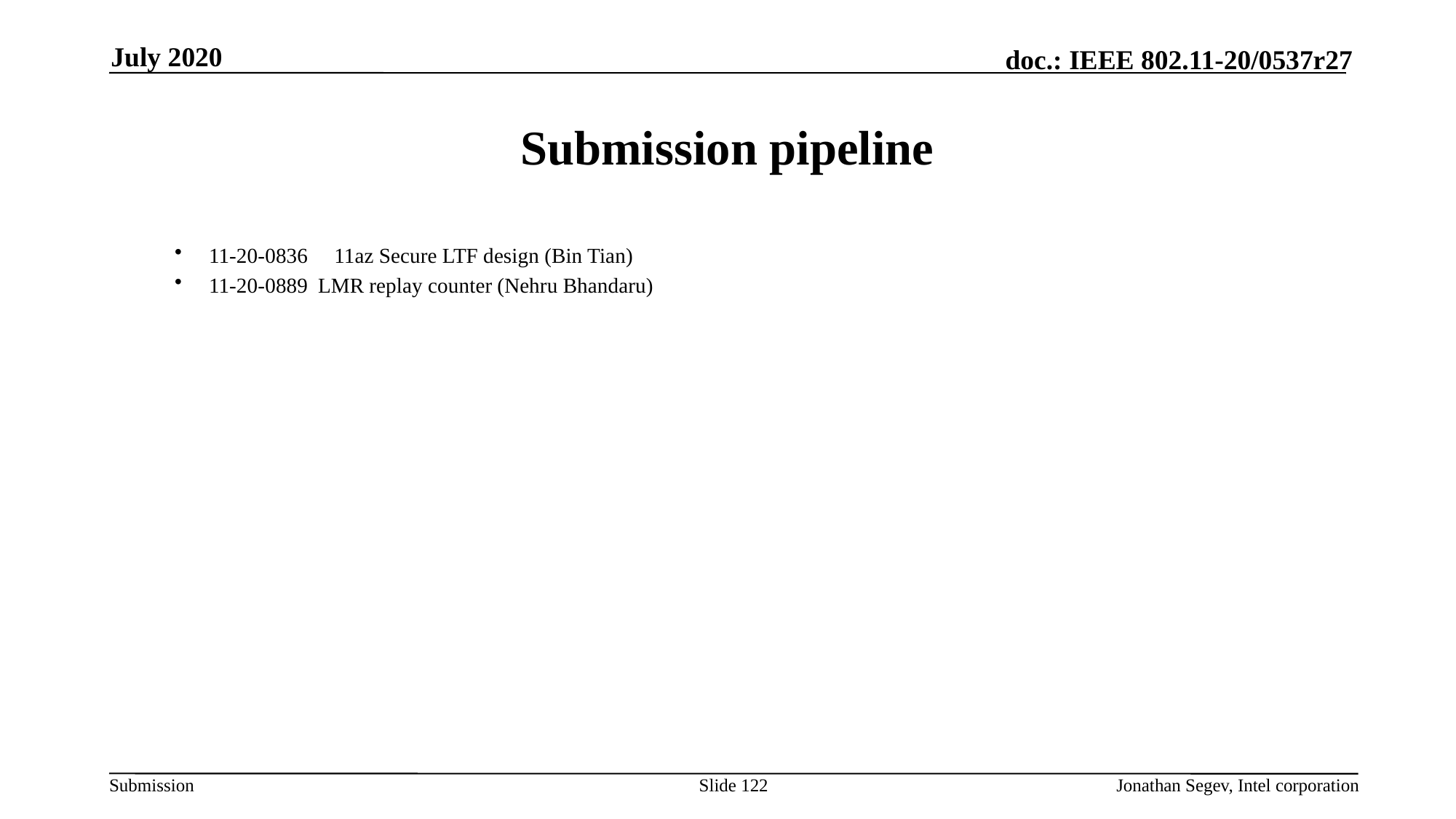

July 2020
# Submission pipeline
11-20-0836     11az Secure LTF design (Bin Tian)
11-20-0889	LMR replay counter (Nehru Bhandaru)

Slide 122
Jonathan Segev, Intel corporation